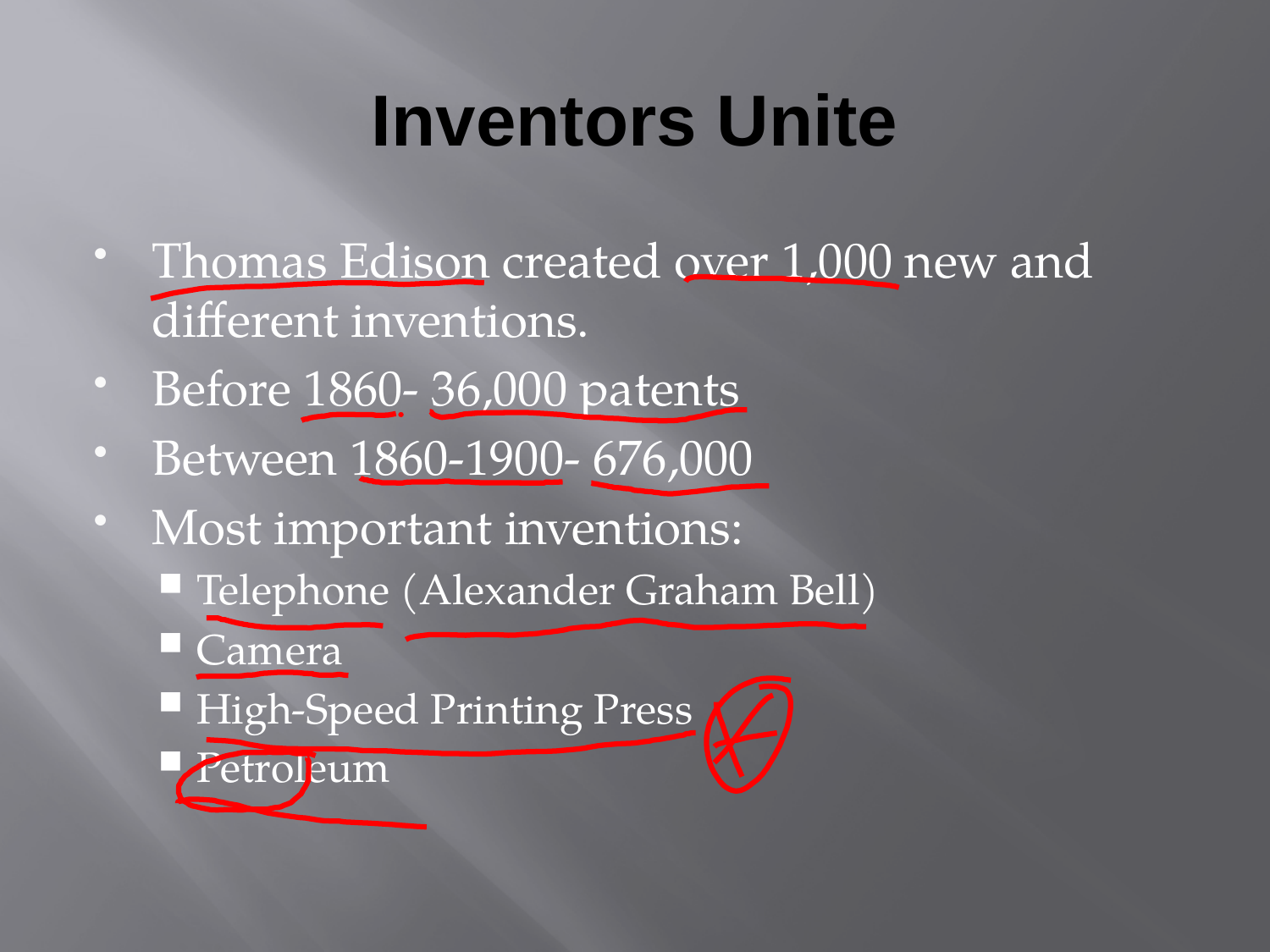

# Inventors Unite
Thomas Edison created over 1,000 new and different inventions.
Before 1860- 36,000 patents
Between 1860-1900- 676,000
Most important inventions:
Telephone (Alexander Graham Bell)
Camera
High-Speed Printing Press
Petroleum